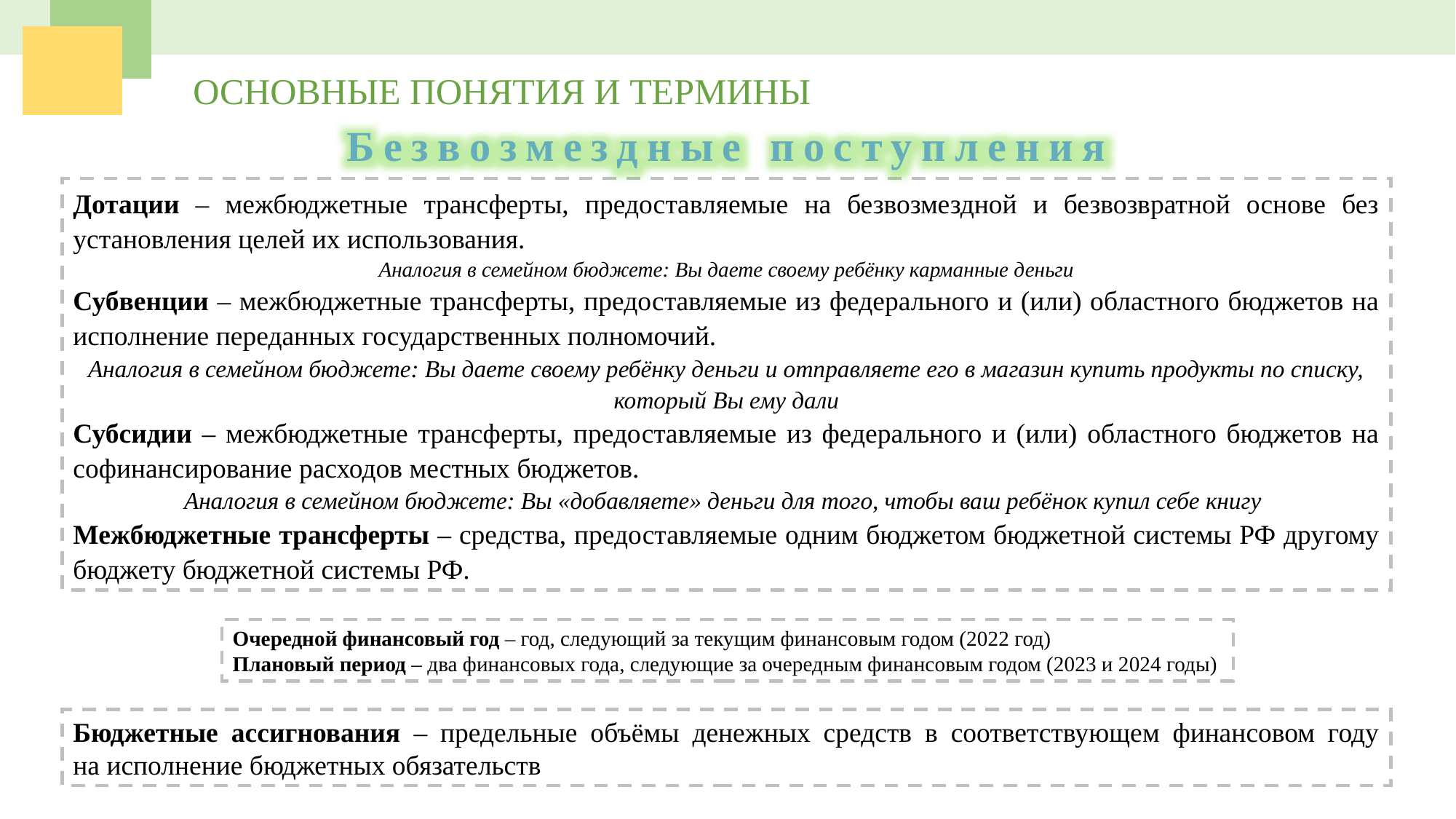

ОСНОВНЫЕ ПОНЯТИЯ И ТЕРМИНЫ
Безвозмездные поступления
Дотации – межбюджетные трансферты, предоставляемые на безвозмездной и безвозвратной основе без установления целей их использования.
Аналогия в семейном бюджете: Вы даете своему ребёнку карманные деньги
Субвенции – межбюджетные трансферты, предоставляемые из федерального и (или) областного бюджетов на исполнение переданных государственных полномочий.
Аналогия в семейном бюджете: Вы даете своему ребёнку деньги и отправляете его в магазин купить продукты по списку, который Вы ему дали
Субсидии – межбюджетные трансферты, предоставляемые из федерального и (или) областного бюджетов на софинансирование расходов местных бюджетов.
Аналогия в семейном бюджете: Вы «добавляете» деньги для того, чтобы ваш ребёнок купил себе книгу
Межбюджетные трансферты – средства, предоставляемые одним бюджетом бюджетной системы РФ другому бюджету бюджетной системы РФ.
Очередной финансовый год – год, следующий за текущим финансовым годом (2022 год)
Плановый период – два финансовых года, следующие за очередным финансовым годом (2023 и 2024 годы)
Бюджетные ассигнования – предельные объёмы денежных средств в соответствующем финансовом году на исполнение бюджетных обязательств